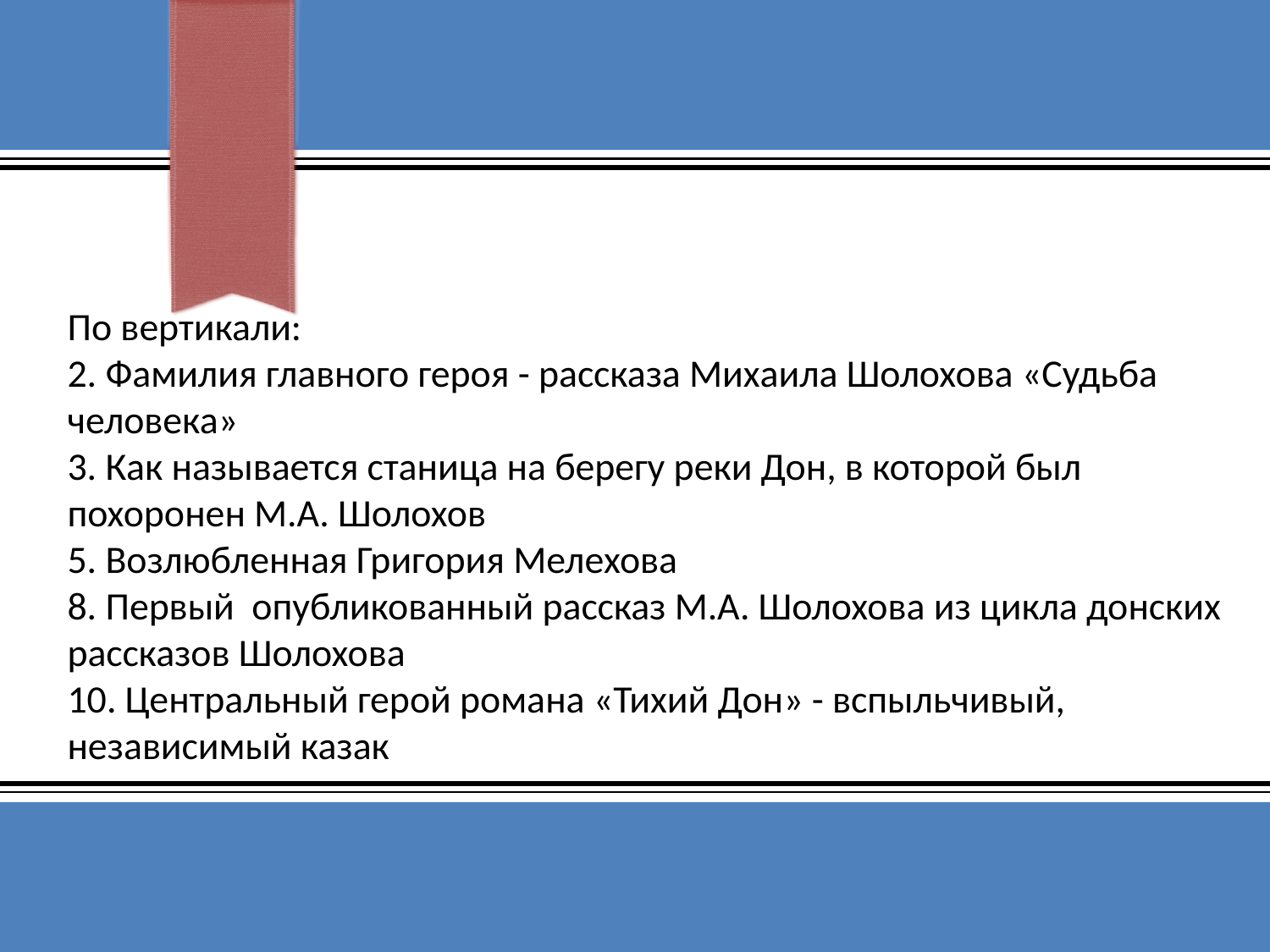

По вертикали:
2. Фамилия главного героя - рассказа Михаила Шолохова «Судьба человека»
3. Как называется станица на берегу реки Дон, в которой был похоронен М.А. Шолохов
5. Возлюбленная Григория Мелехова
8. Первый  опубликованный рассказ М.А. Шолохова из цикла донских рассказов Шолохова
10. Центральный герой романа «Тихий Дон» - вспыльчивый, независимый казак